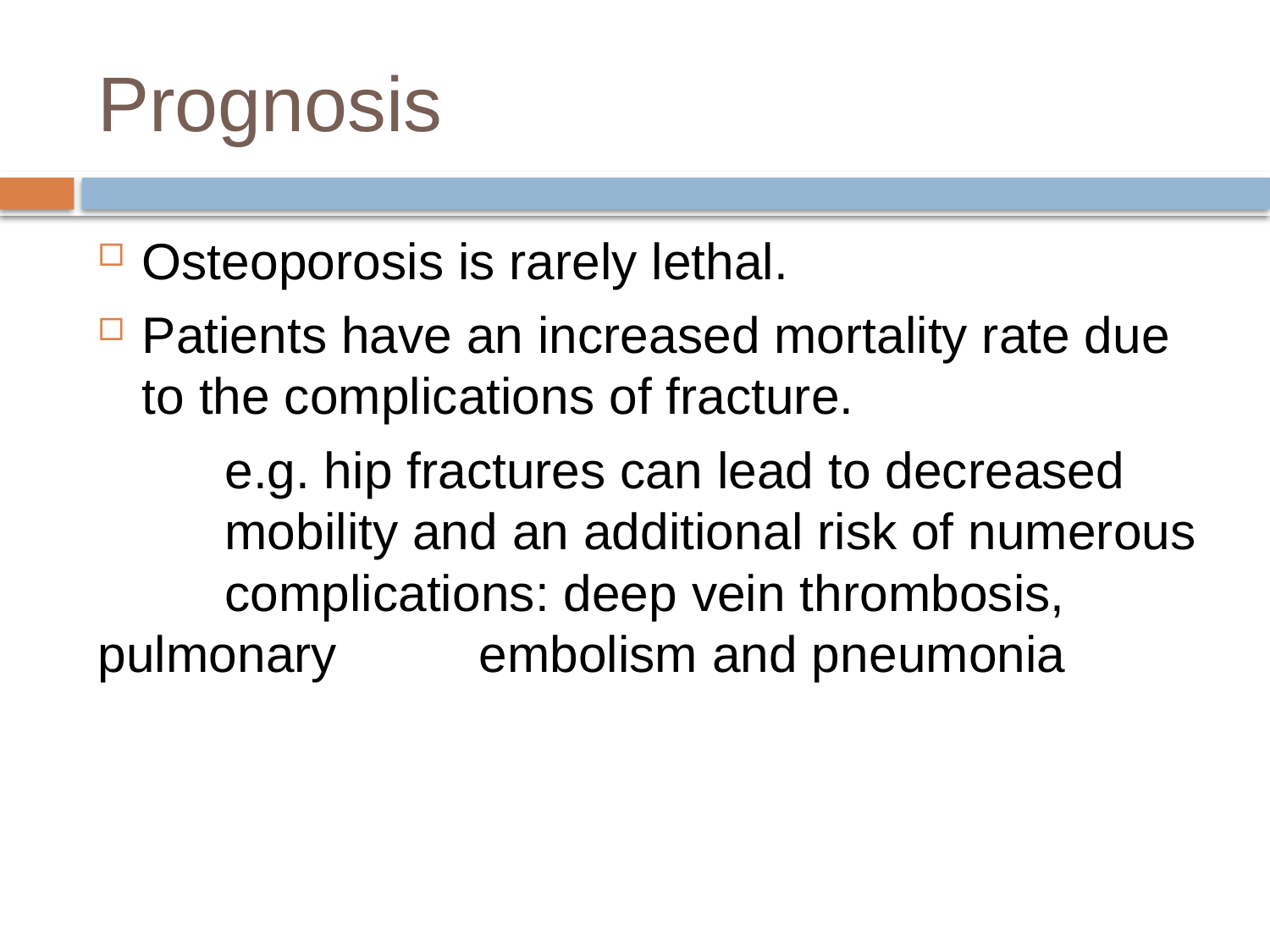

# Prognosis
Osteoporosis is rarely lethal.
Patients have an increased mortality rate due to the complications of fracture.
  	e.g. hip fractures can lead to decreased 	mobility and an additional risk of numerous 	complications: deep vein thrombosis, pulmonary 	embolism and pneumonia